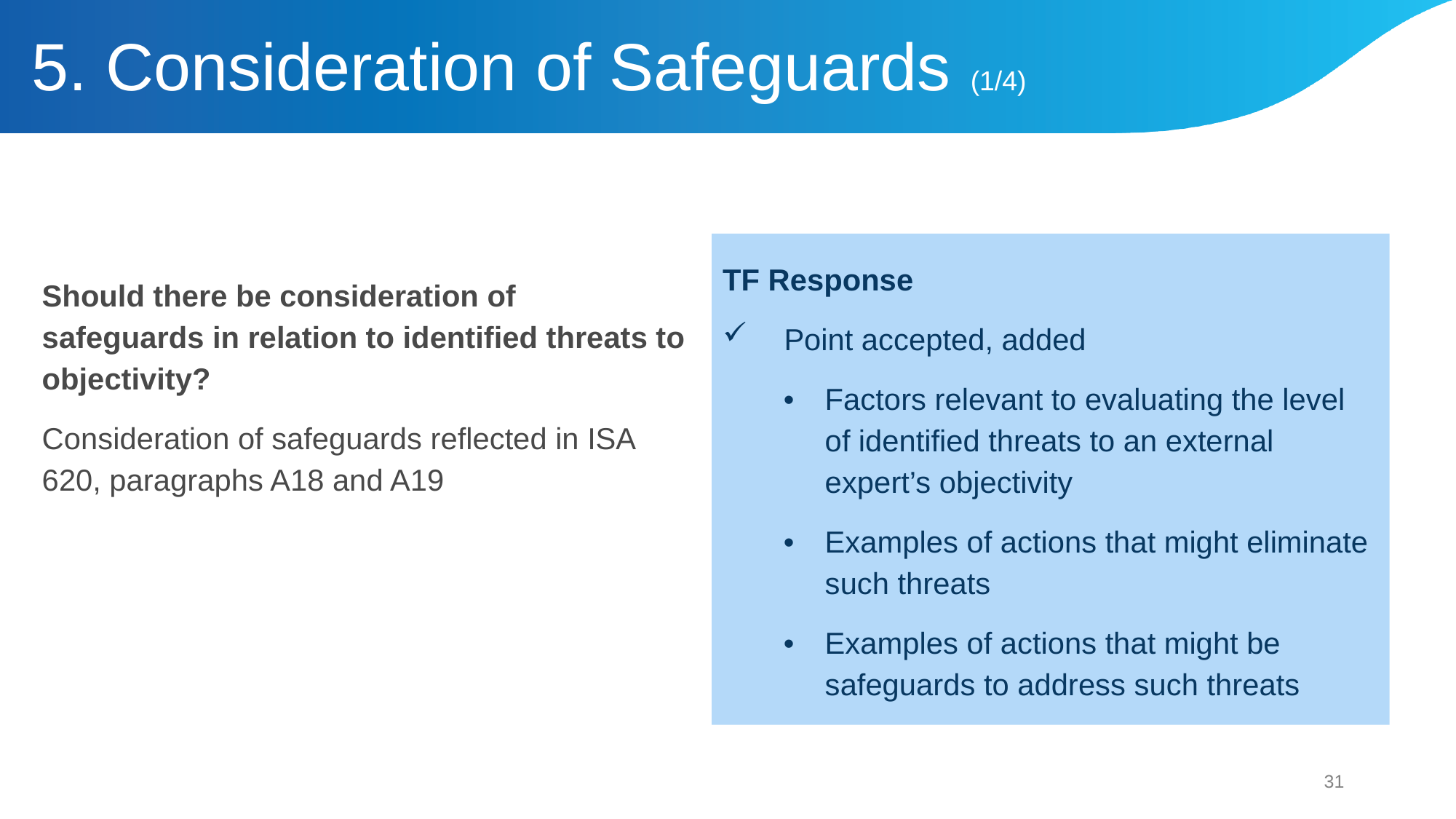

# 5. Consideration of Safeguards (1/4)
TF Response
Point accepted, added
•	Factors relevant to evaluating the level of identified threats to an external expert’s objectivity
•	Examples of actions that might eliminate such threats
•	Examples of actions that might be safeguards to address such threats

Should there be consideration of safeguards in relation to identified threats to objectivity?
Consideration of safeguards reflected in ISA 620, paragraphs A18 and A19

31